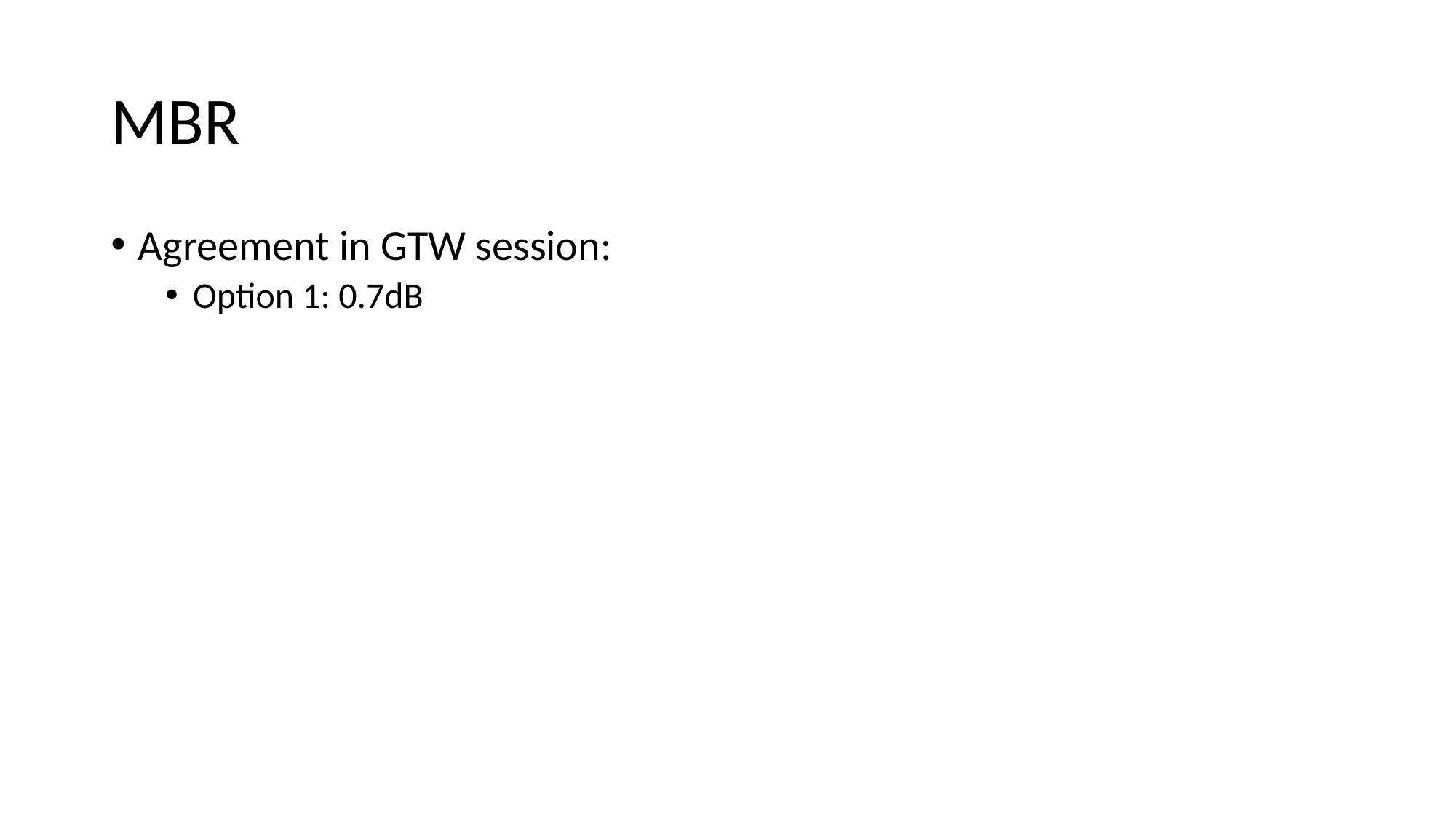

# MBR
Agreement in GTW session:
Option 1: 0.7dB